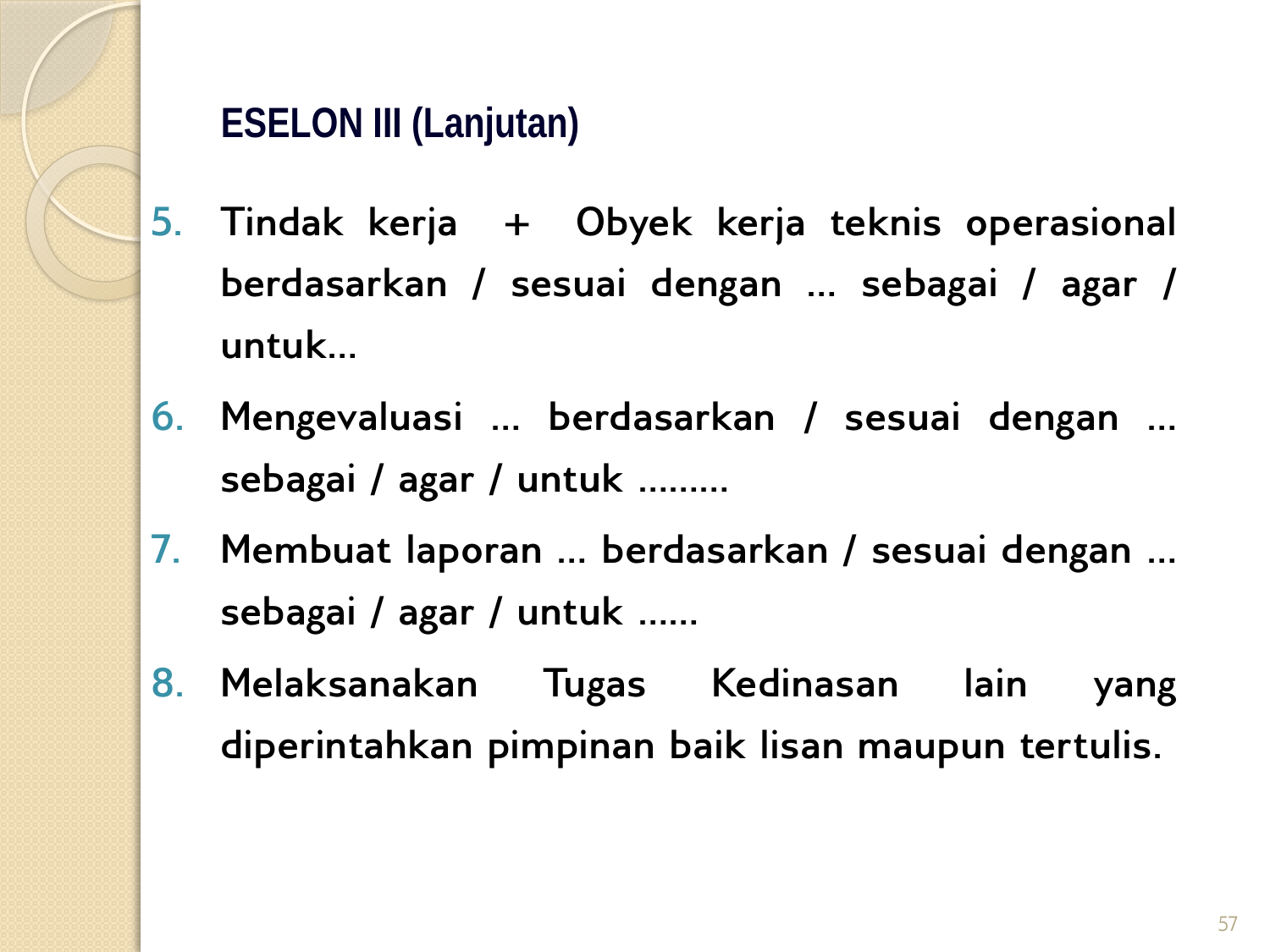

ESELON III (Lanjutan)
Tindak kerja  +  Obyek kerja teknis operasional berdasarkan / sesuai dengan … sebagai / agar / untuk…
Mengevaluasi … berdasarkan / sesuai dengan … sebagai / agar / untuk ………
Membuat laporan … berdasarkan / sesuai dengan … sebagai / agar / untuk ……
Melaksanakan Tugas Kedinasan lain yang diperintahkan pimpinan baik lisan maupun tertulis.
57